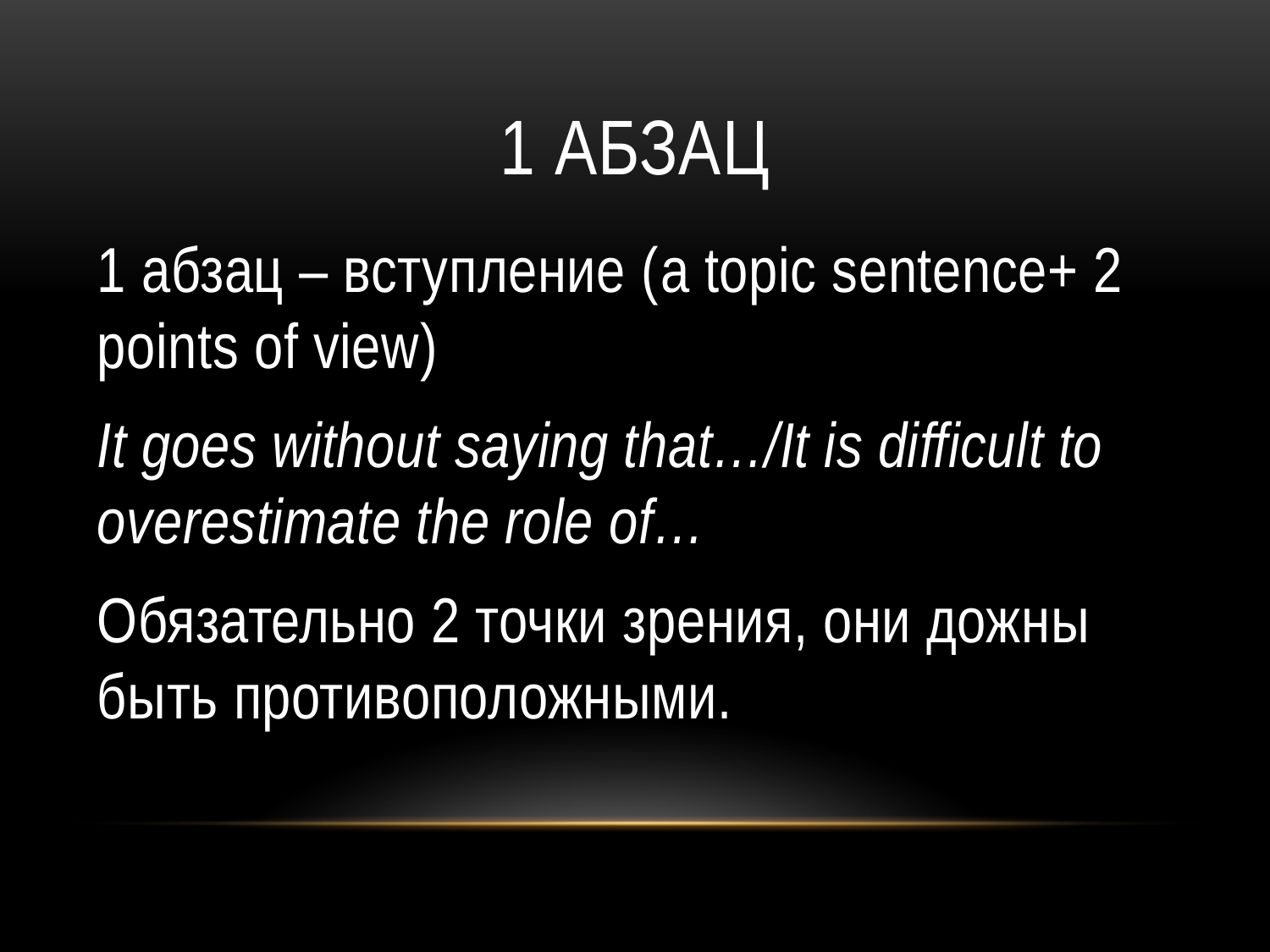

# 1 абзац
1 абзац – вступление (a topic sentence+ 2 points of view)
It goes without saying that…/It is difficult to overestimate the role of…
Обязательно 2 точки зрения, они дожны быть противоположными.